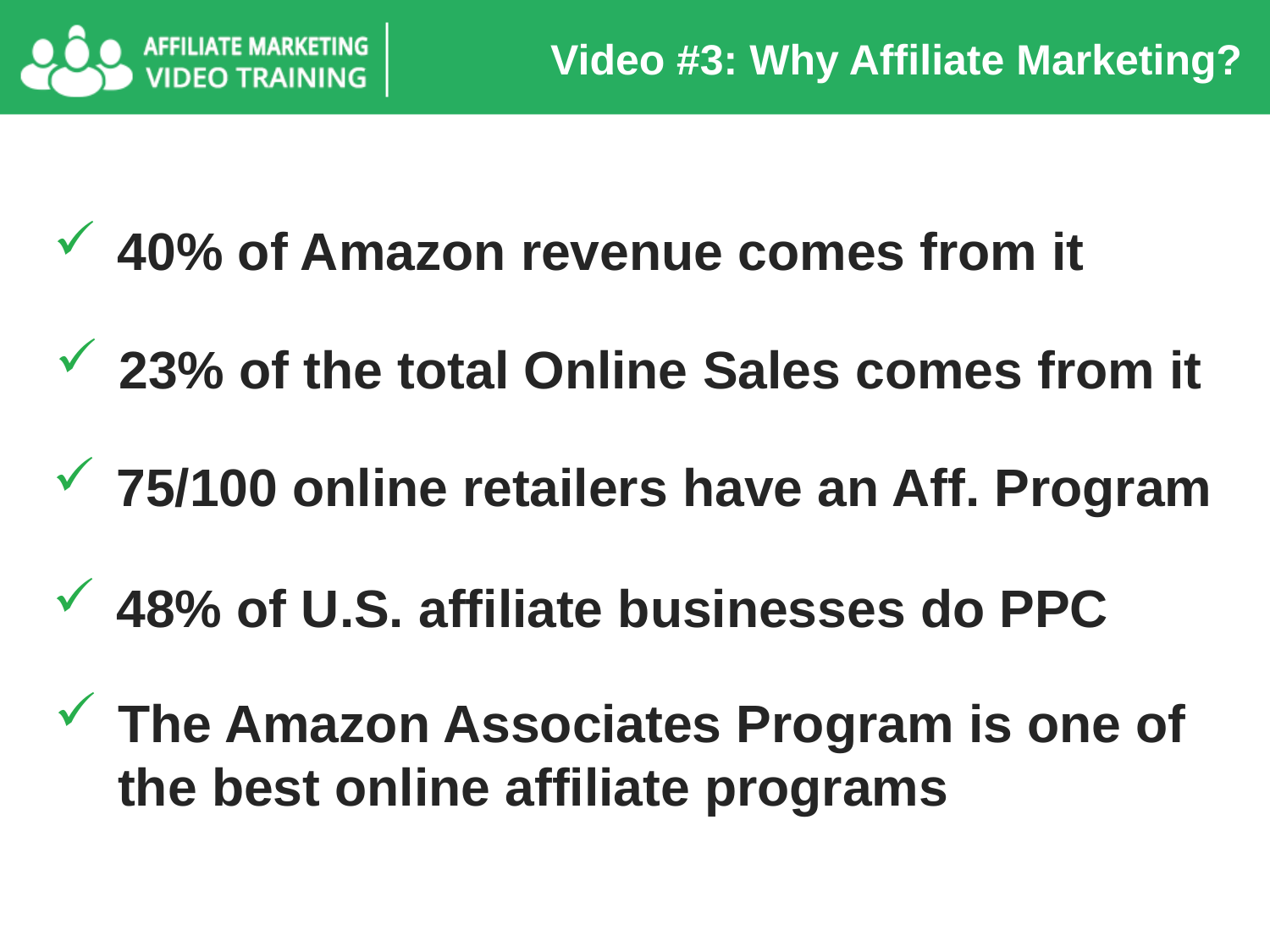

Video #3: Why Affiliate Marketing?
40% of Amazon revenue comes from it
23% of the total Online Sales comes from it
75/100 online retailers have an Aff. Program
48% of U.S. affiliate businesses do PPC
The Amazon Associates Program is one of the best online affiliate programs